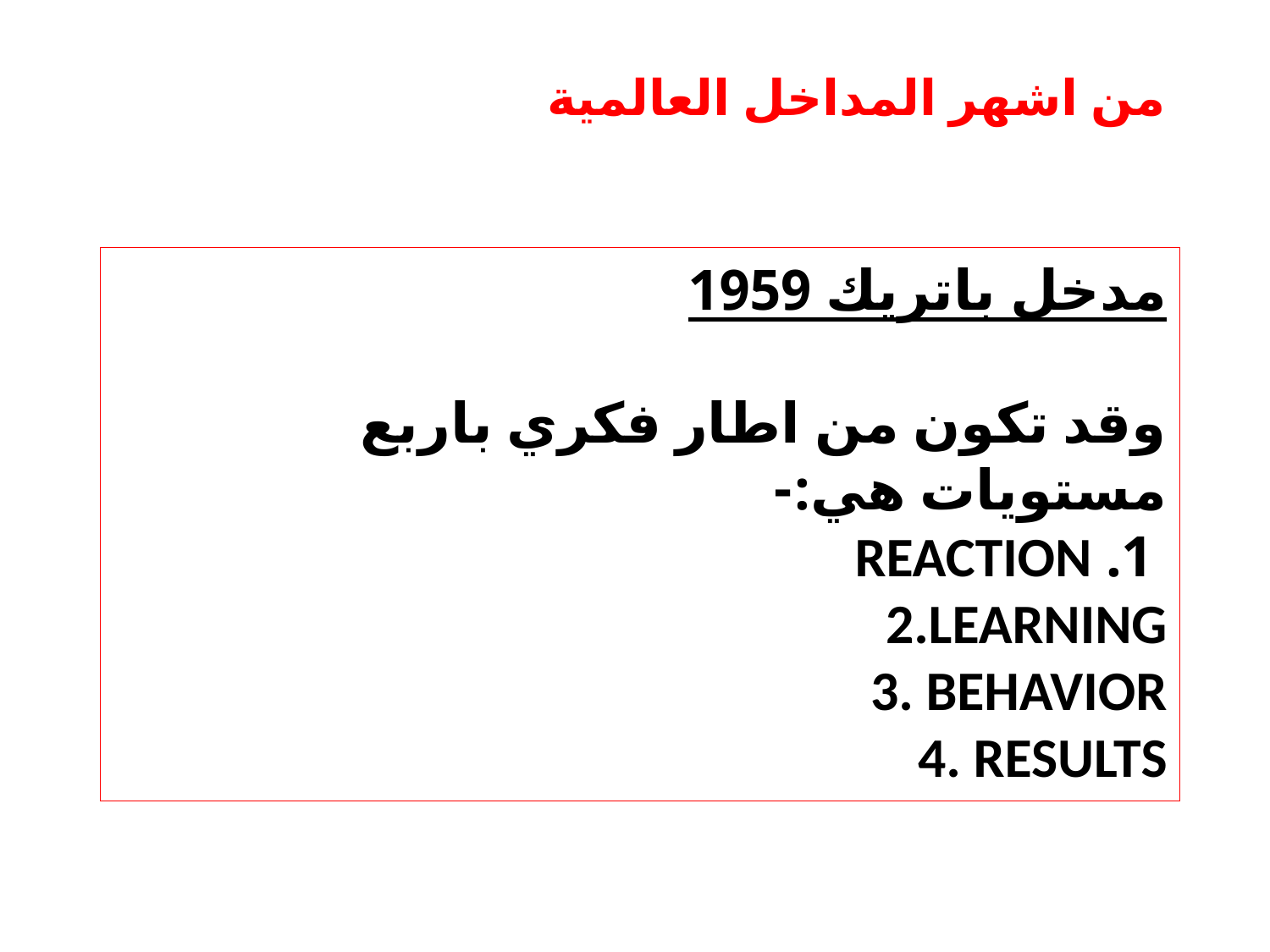

من اشهر المداخل العالمية

# مدخل باتريك 1959 وقد تكون من اطار فكري باربع مستويات هي:- 1. reaction 2.learning 3. behavior 4. results